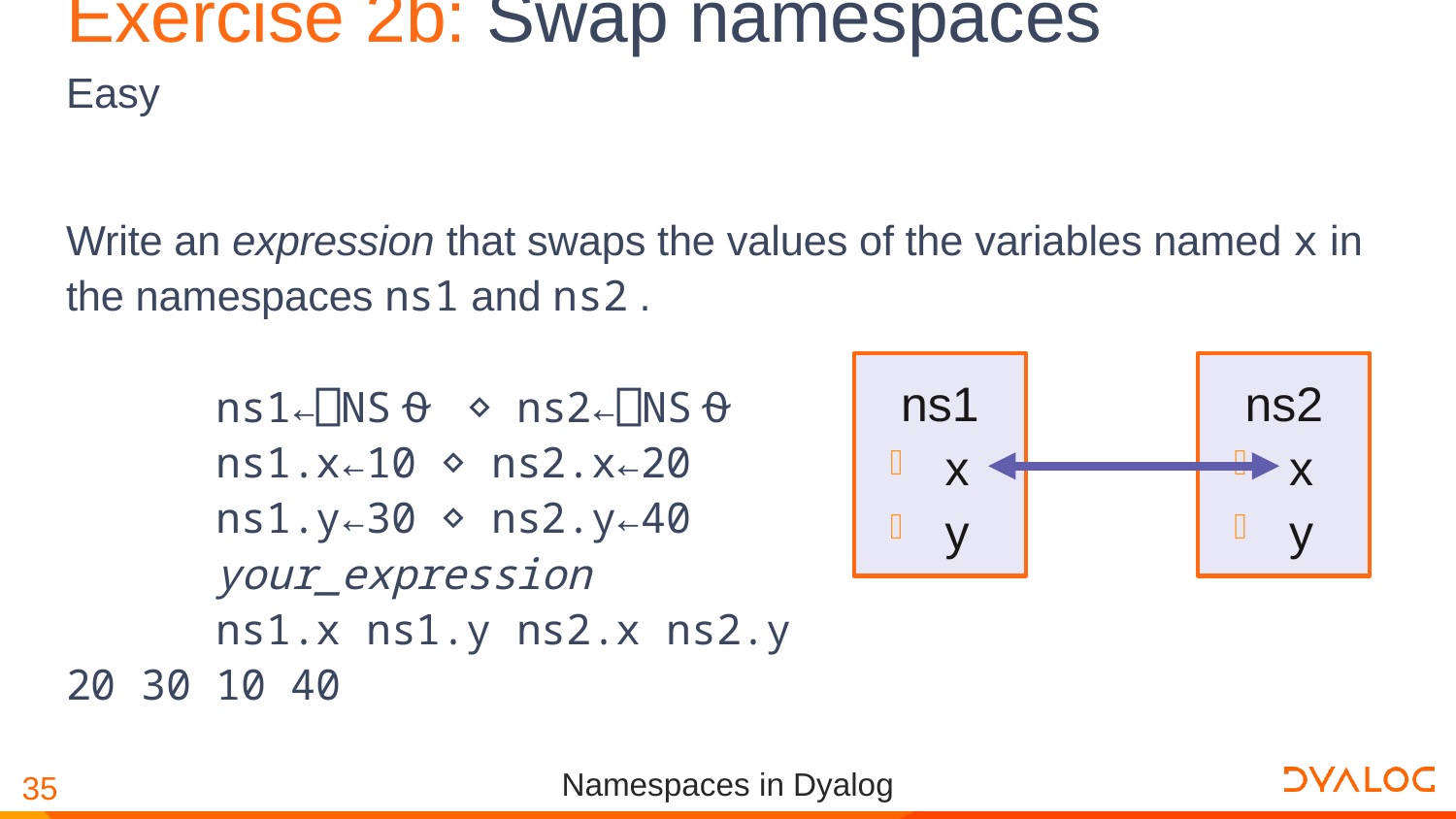

# Exercise 2b: Swap namespaces Easy
Write an expression that swaps the values of the variables named x in the namespaces ns1 and ns2 .

      ns1←⎕NS⍬ ⋄ ns2←⎕NS⍬
      ns1.x←10 ⋄ ns2.x←20
      ns1.y←30 ⋄ ns2.y←40
      your_expression
      ns1.x ns1.y ns2.x ns2.y
20 30 10 40
ns2
x
y
ns1
x
y